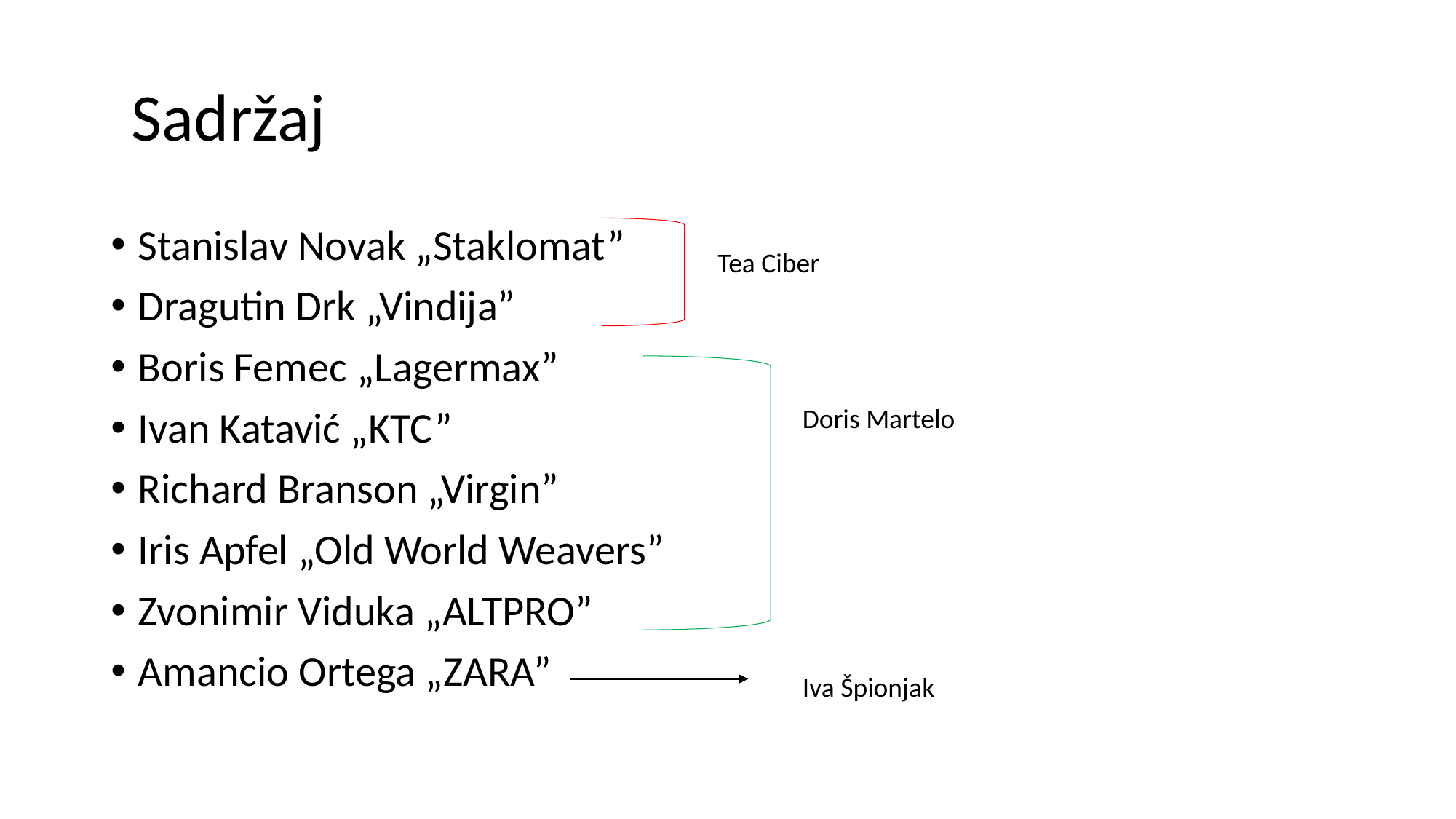

# Sadržaj
Stanislav Novak „Staklomat”
Dragutin Drk „Vindija”
Boris Femec „Lagermax”
Ivan Katavić „KTC”
Richard Branson „Virgin”
Iris Apfel „Old World Weavers”
Zvonimir Viduka „ALTPRO”
Amancio Ortega „ZARA”

Tea Ciber

Doris Martelo
Iva Špionjak